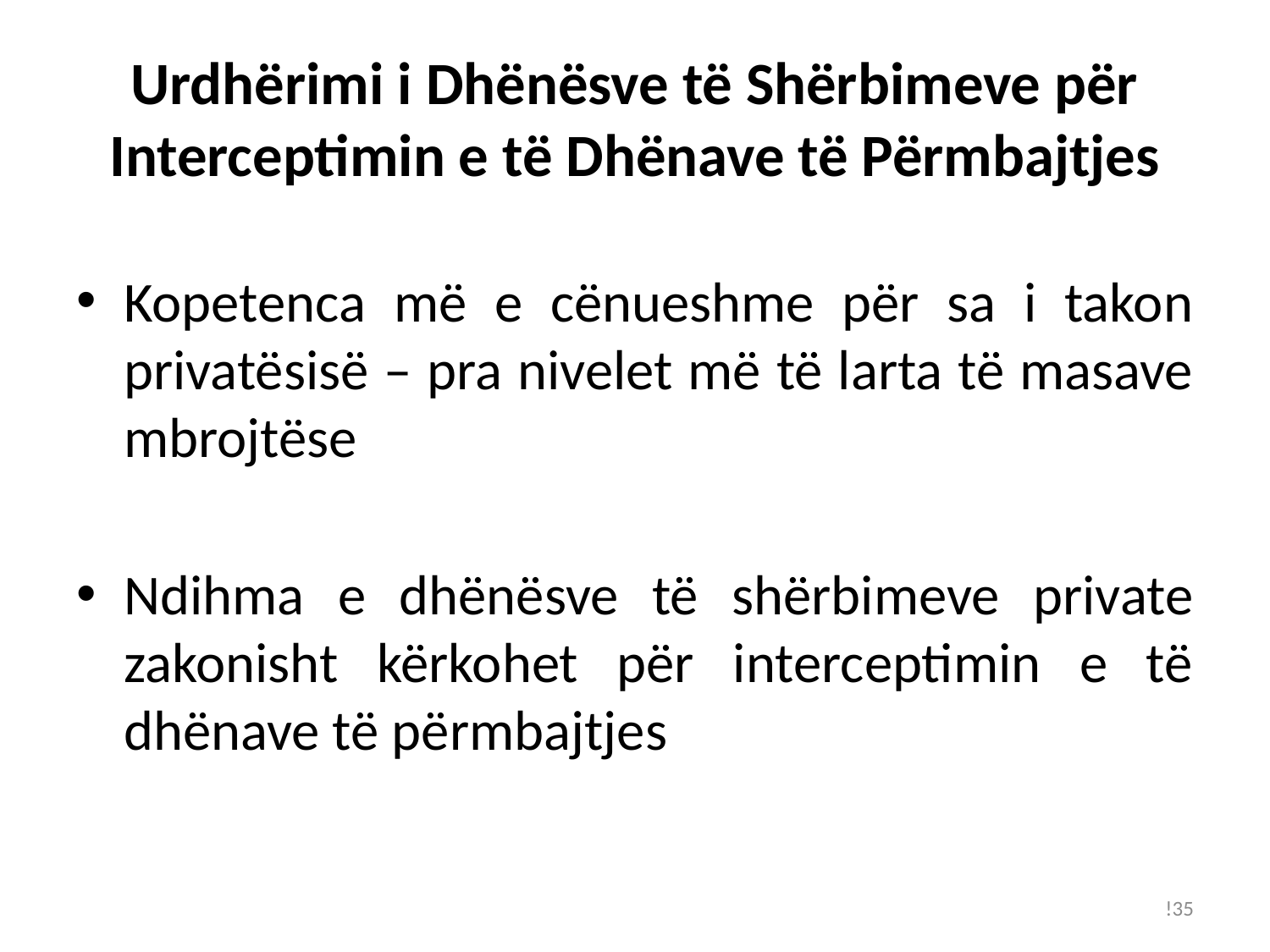

# Urdhërimi i Dhënësve të Shërbimeve për Interceptimin e të Dhënave të Përmbajtjes
Kopetenca më e cënueshme për sa i takon privatësisë – pra nivelet më të larta të masave mbrojtëse

Ndihma e dhënësve të shërbimeve private zakonisht kërkohet për interceptimin e të dhënave të përmbajtjes

!35